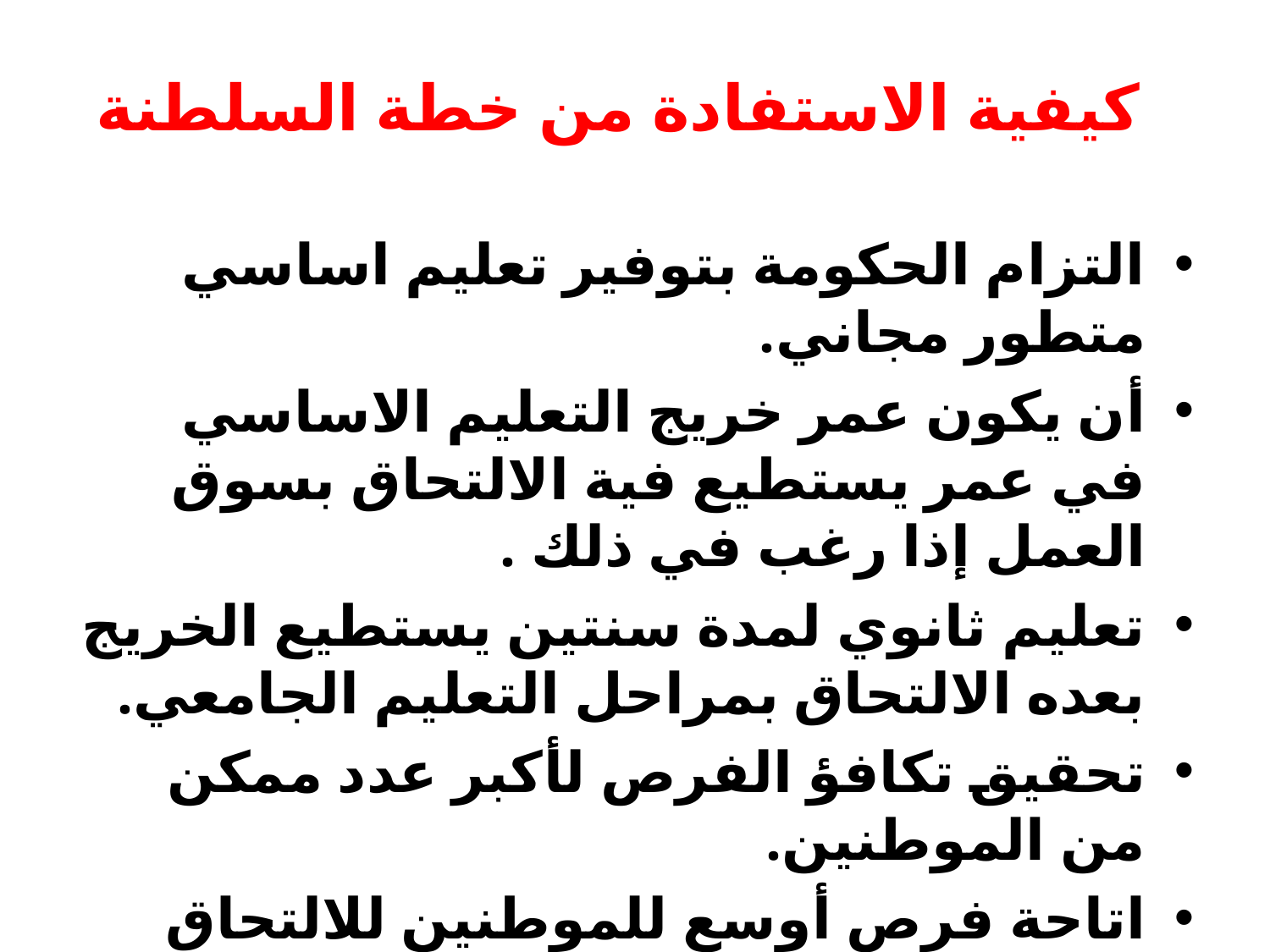

# كيفية الاستفادة من خطة السلطنة
التزام الحكومة بتوفير تعليم اساسي متطور مجاني.
أن يكون عمر خريج التعليم الاساسي في عمر يستطيع فية الالتحاق بسوق العمل إذا رغب في ذلك .
تعليم ثانوي لمدة سنتين يستطيع الخريج بعده الالتحاق بمراحل التعليم الجامعي.
تحقيق تكافؤ الفرص لأكبر عدد ممكن من الموطنين.
اتاحة فرص أوسع للموطنين للالتحاق بمراحل التعليم لما بعد التعليم العام.